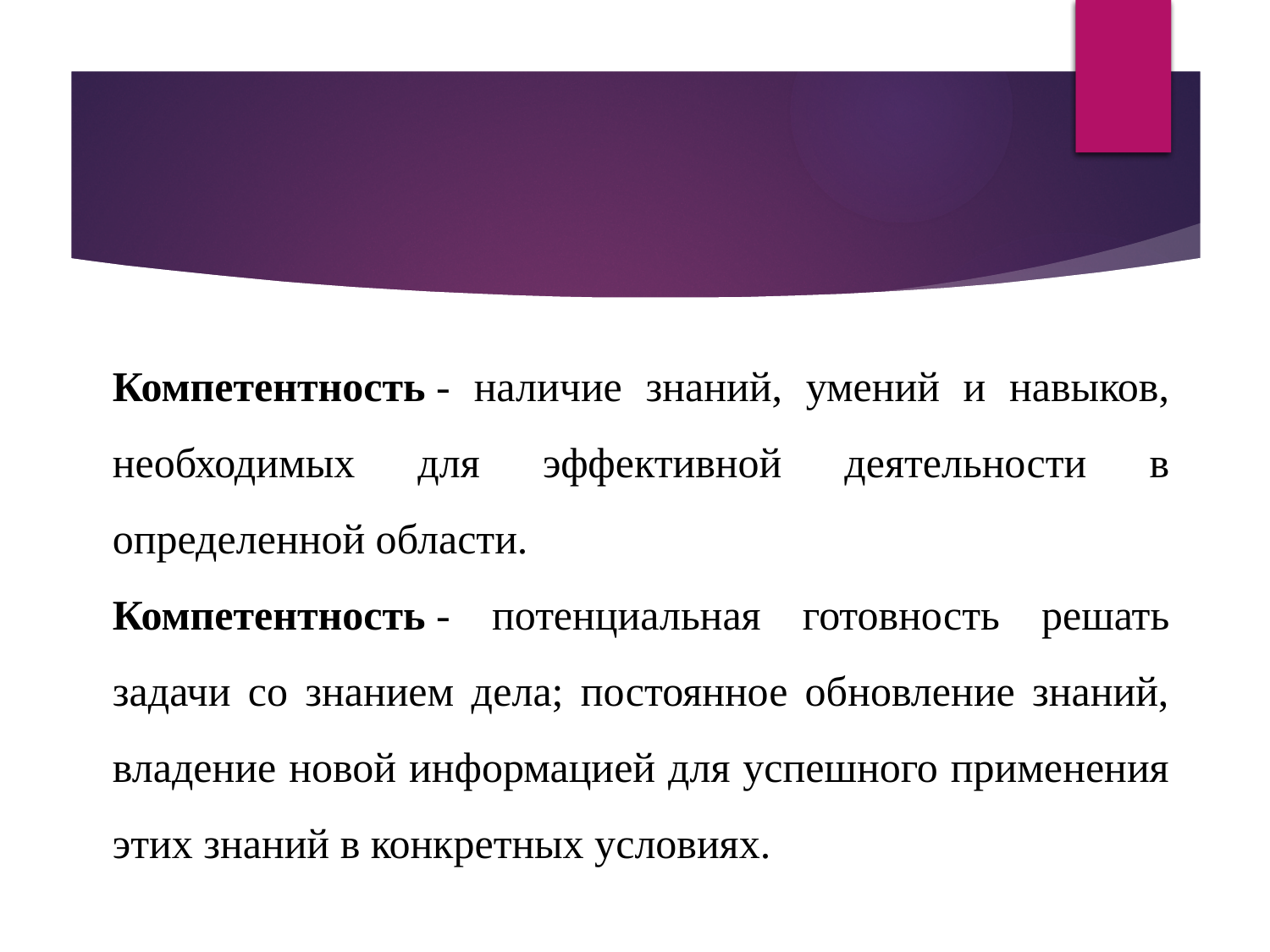

Компетентность - наличие знаний, умений и навыков, необходимых для эффективной деятельности в определенной области.
Компетентность - потенциальная готовность решать задачи со знанием дела; постоянное обновление знаний, владение новой информацией для успешного применения этих знаний в конкретных условиях.